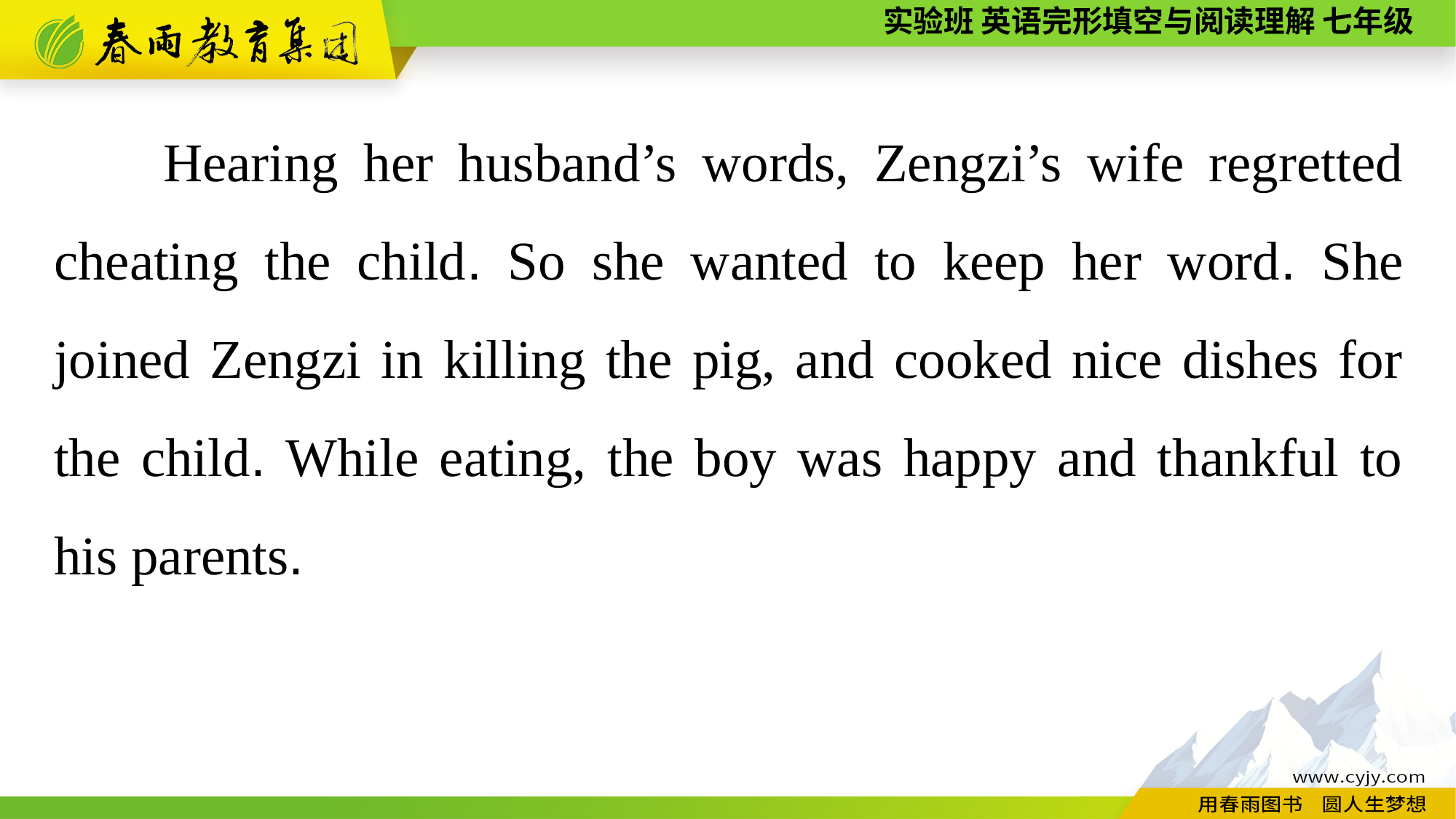

Hearing her husband’s words, Zengzi’s wife regretted cheating the child. So she wanted to keep her word. She joined Zengzi in killing the pig, and cooked nice dishes for the child. While eating, the boy was happy and thankful to his parents.